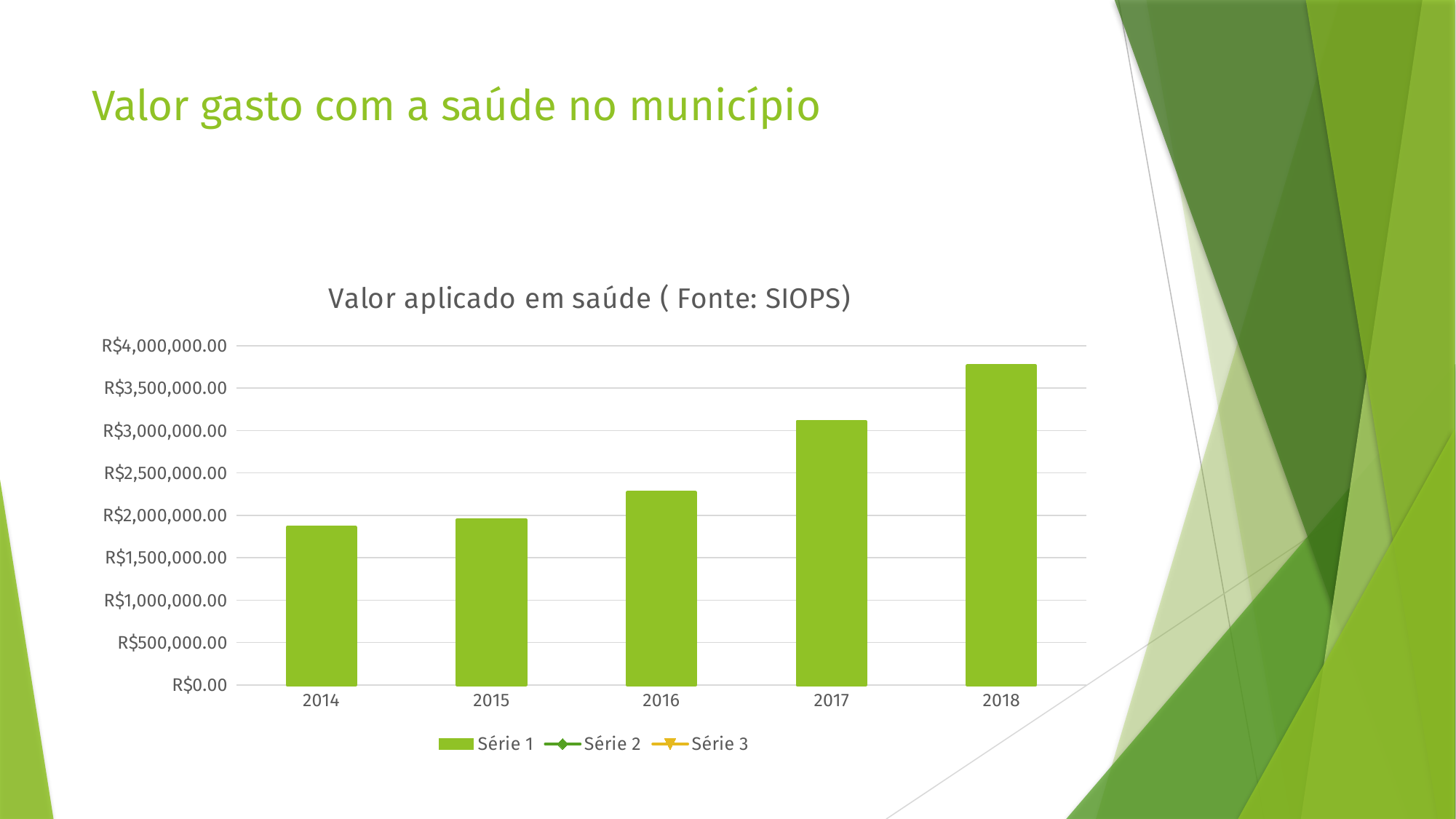

# Valor gasto com a saúde no município

### Chart: Valor aplicado em saúde ( Fonte: SIOPS)

| Category | Série 1 | Série 2 | Série 3 |
|---|---|---|---|
| 2014 | 1859488.73 | None | None |
| 2015 | 1948441.36 | None | None |
| 2016 | 2270462.84 | None | None |
| 2017 | 3107781.11 | None | None |
| 2018 | 3761689.9200000004 | None | None |